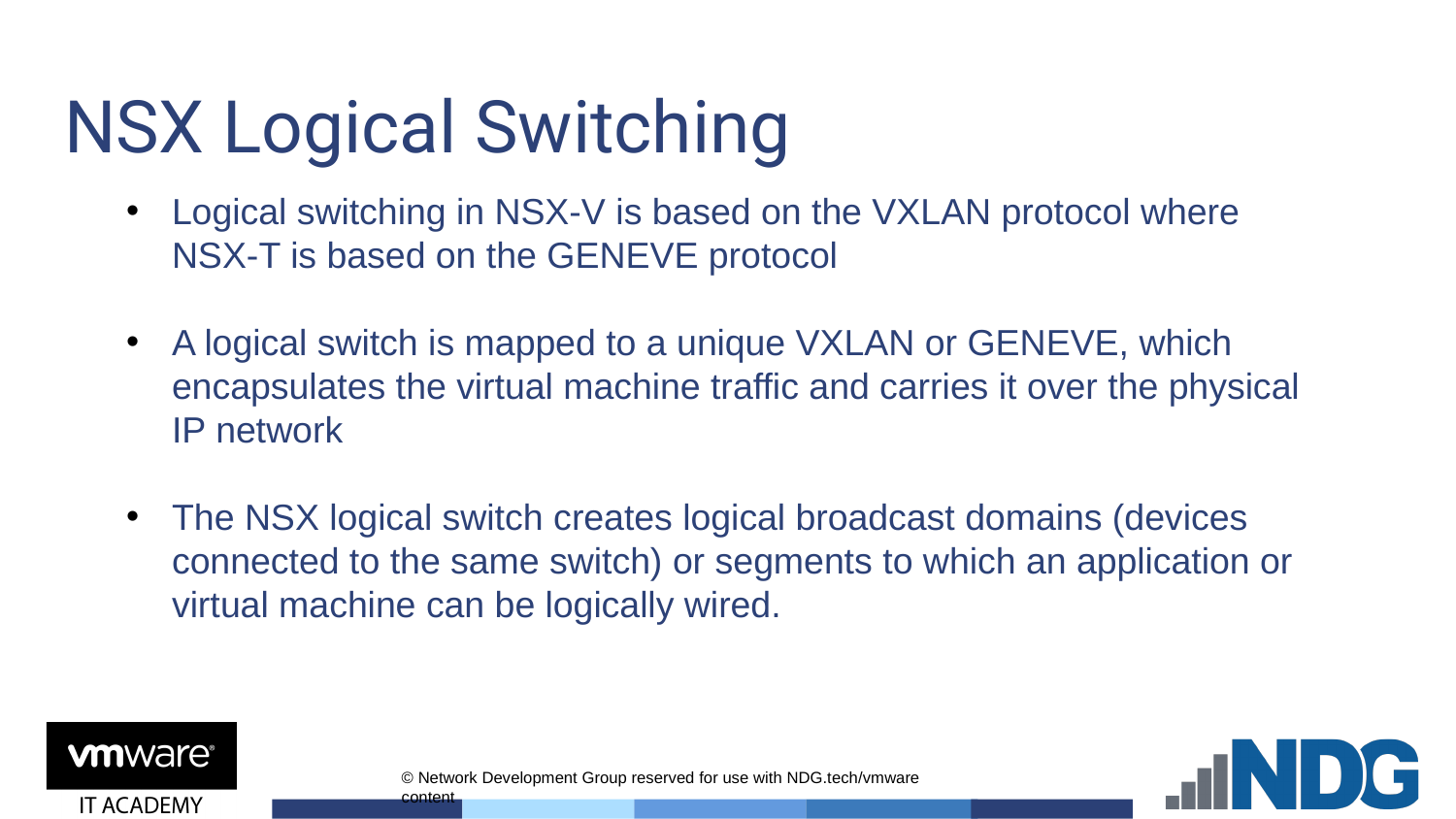

# NSX Logical Switching
Logical switching in NSX-V is based on the VXLAN protocol where NSX-T is based on the GENEVE protocol

A logical switch is mapped to a unique VXLAN or GENEVE, which encapsulates the virtual machine traffic and carries it over the physical IP network

The NSX logical switch creates logical broadcast domains (devices connected to the same switch) or segments to which an application or virtual machine can be logically wired.